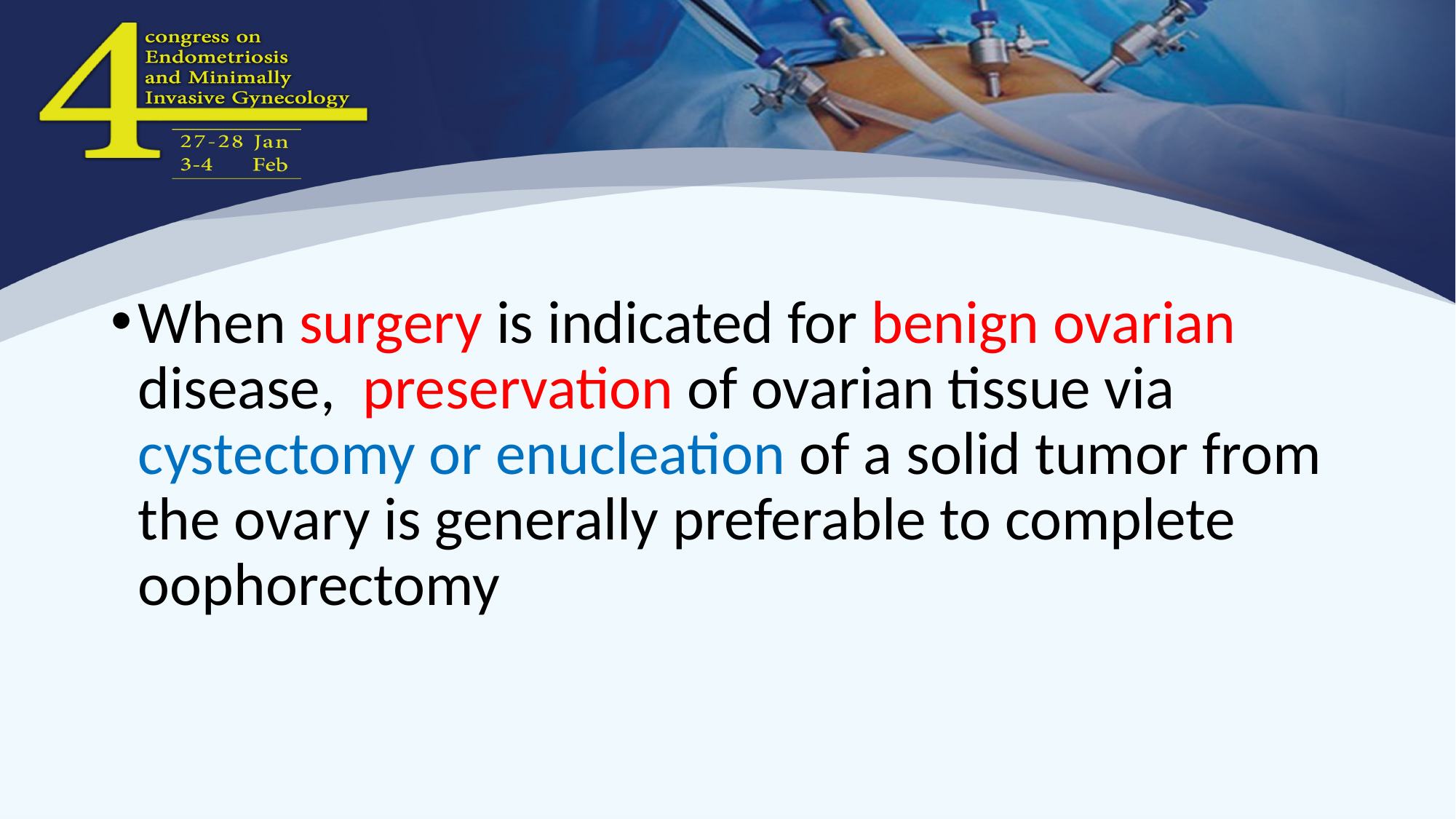

#
When surgery is indicated for benign ovarian disease,  preservation of ovarian tissue via cystectomy or enucleation of a solid tumor from the ovary is generally preferable to complete oophorectomy